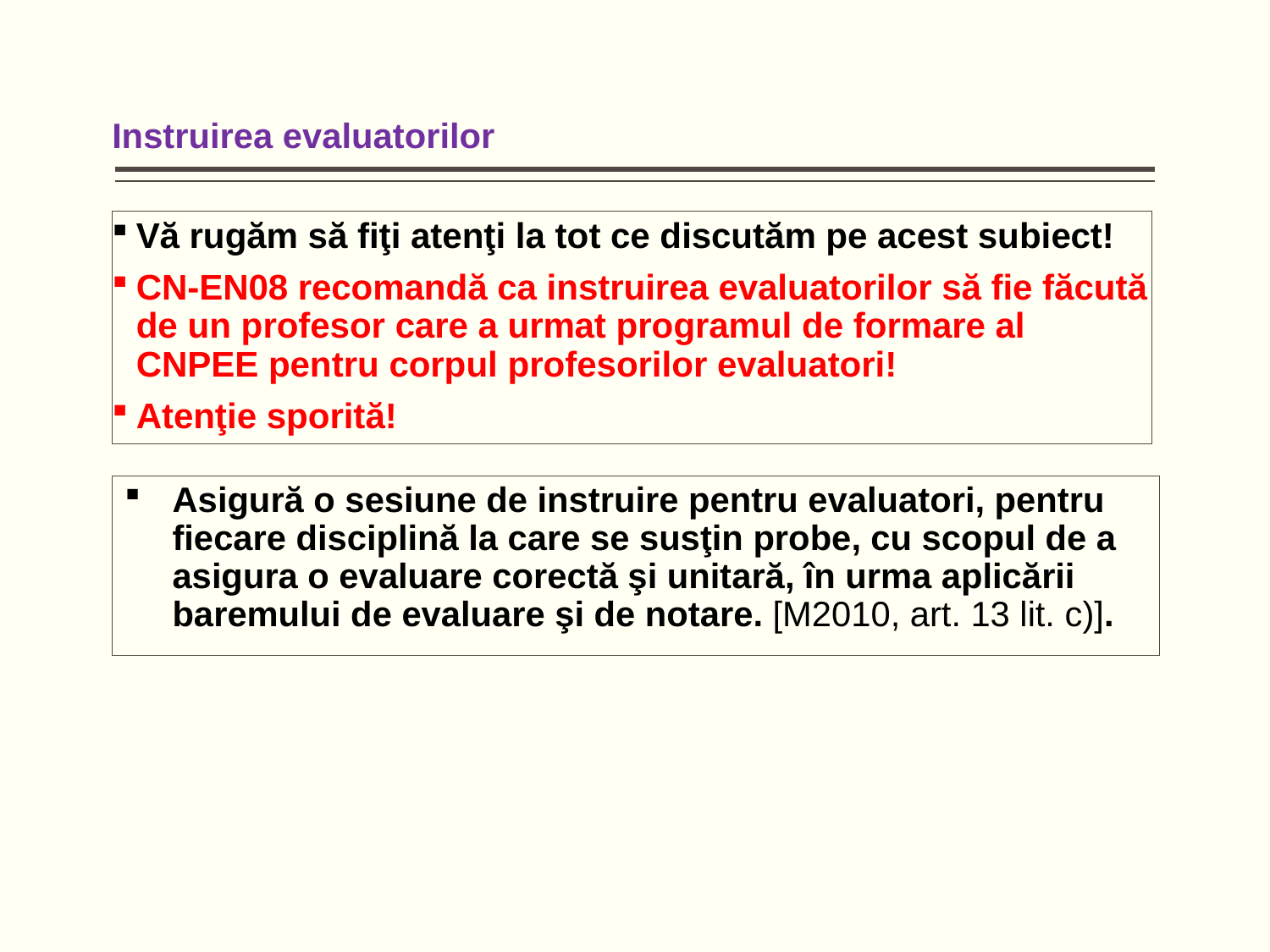

# Instruirea evaluatorilor
Vă rugăm să fiţi atenţi la tot ce discutăm pe acest subiect!
CN-EN08 recomandă ca instruirea evaluatorilor să fie făcută de un profesor care a urmat programul de formare al CNPEE pentru corpul profesorilor evaluatori!
Atenţie sporită!
Asigură o sesiune de instruire pentru evaluatori, pentru fiecare disciplină la care se susţin probe, cu scopul de a asigura o evaluare corectă şi unitară, în urma aplicării baremului de evaluare şi de notare. [M2010, art. 13 lit. c)].